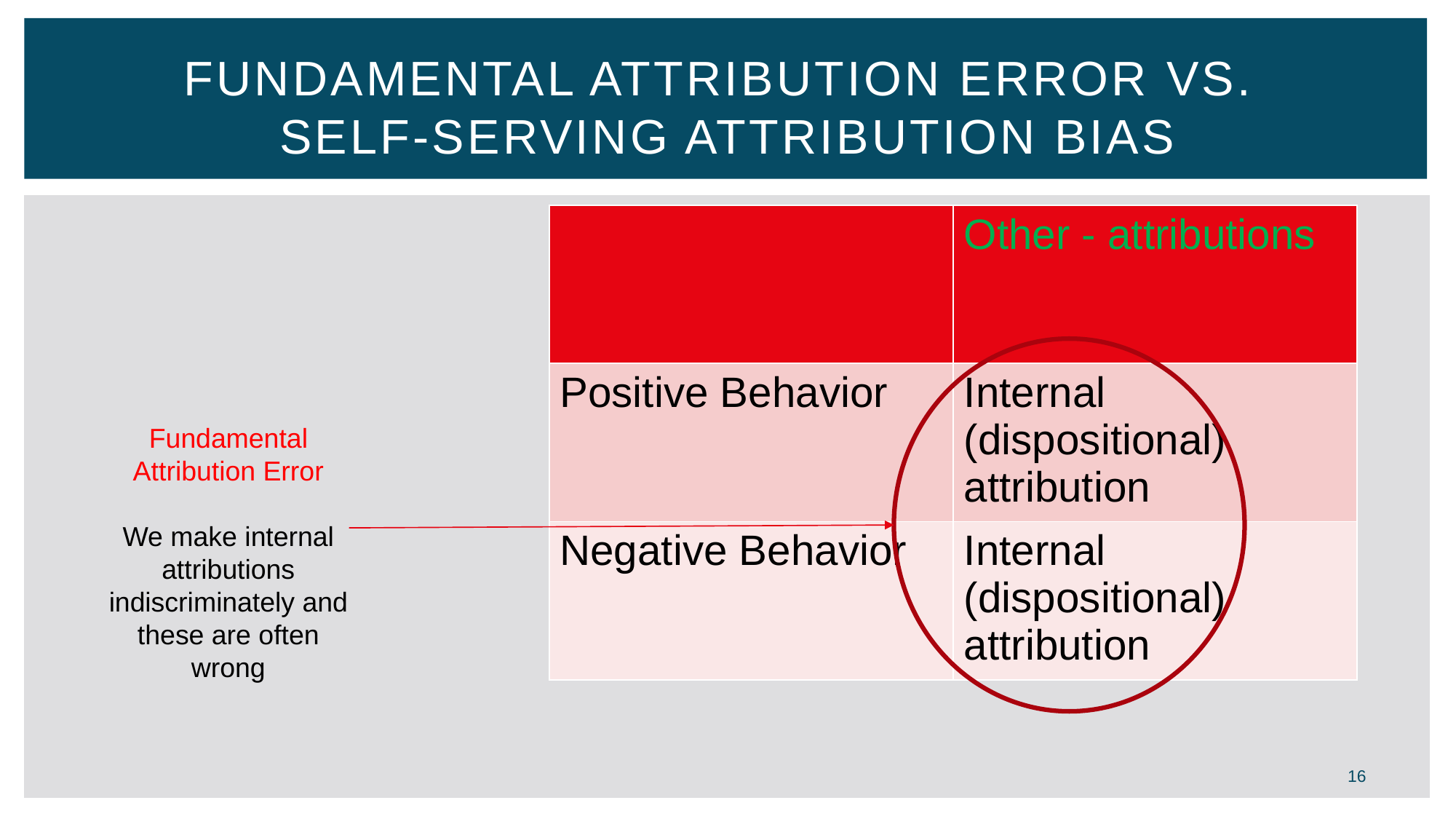

# Fundamental Attribution error VS. Self-serving attribution bias

|  | Other - attributions |
| --- | --- |
| Positive Behavior | Internal (dispositional) attribution |
| Negative Behavior | Internal (dispositional) attribution |

Fundamental Attribution Error

We make internal attributions indiscriminately and these are often wrong

16